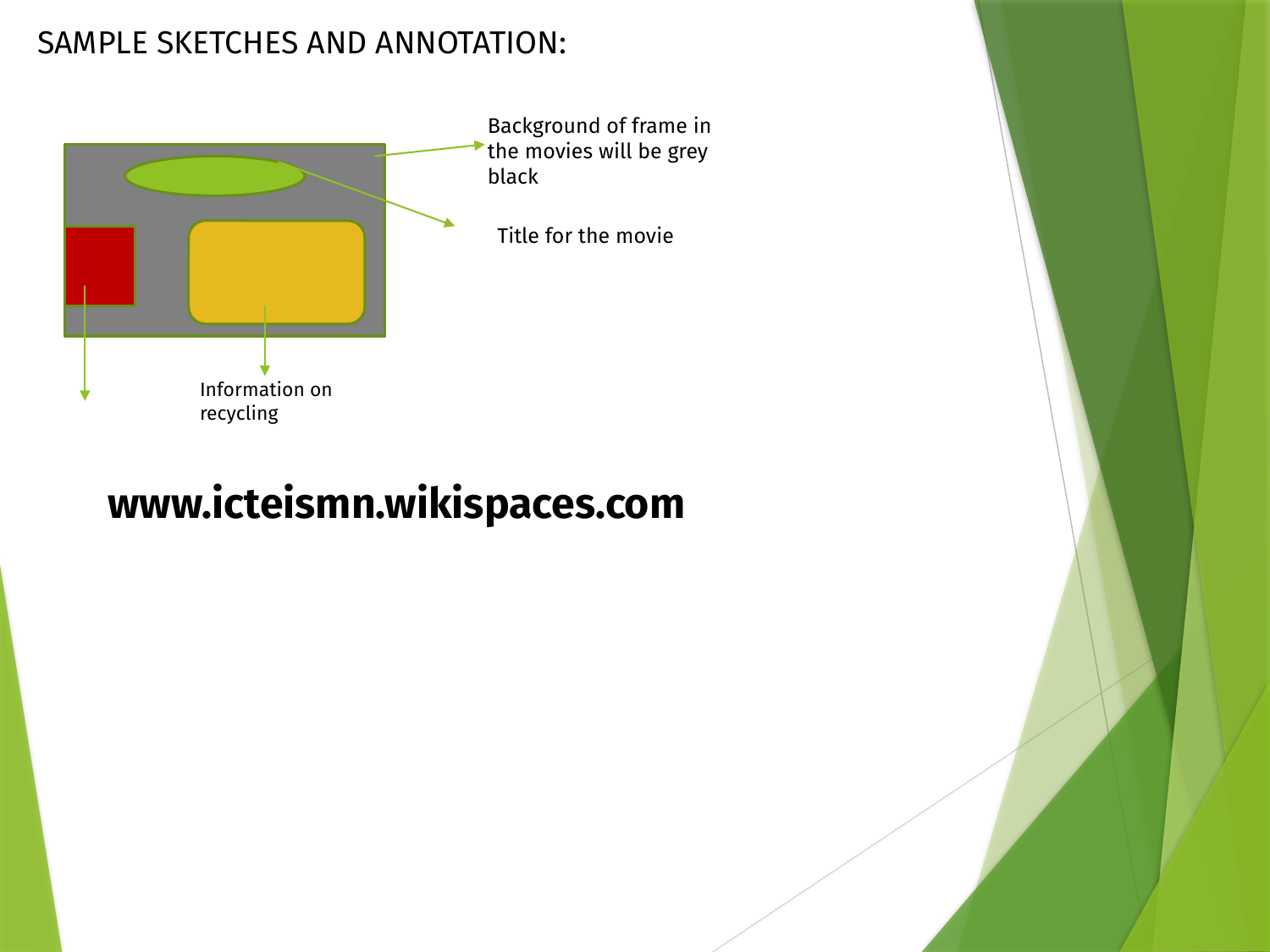

SAMPLE SKETCHES AND ANNOTATION:

Background of frame in the movies will be grey black

Title for the movie

Information on recycling
www.icteismn.wikispaces.com